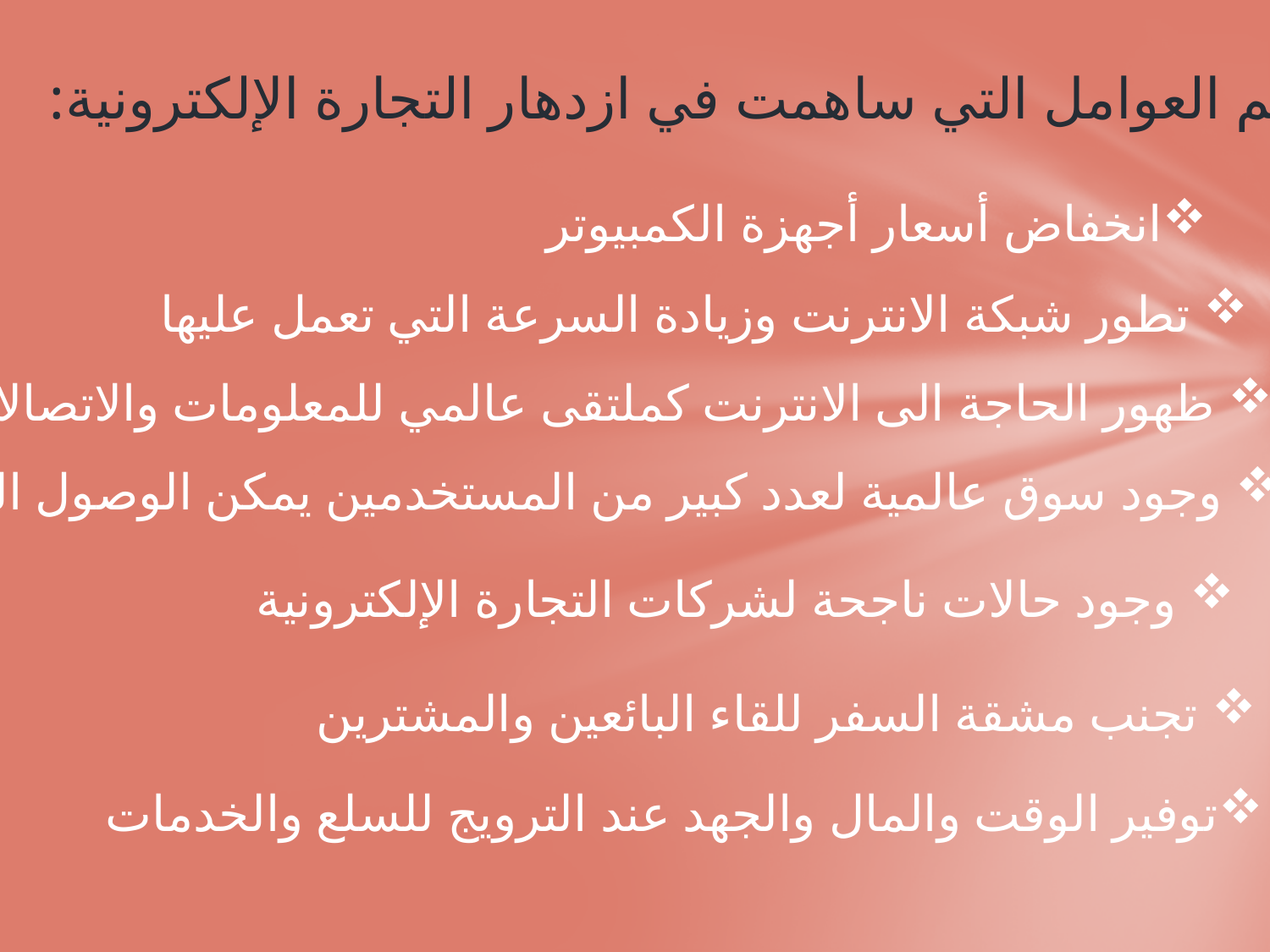

أهم العوامل التي ساهمت في ازدهار التجارة الإلكترونية:
انخفاض أسعار أجهزة الكمبيوتر
 تطور شبكة الانترنت وزيادة السرعة التي تعمل عليها
 ظهور الحاجة الى الانترنت كملتقى عالمي للمعلومات والاتصالات
 وجود سوق عالمية لعدد كبير من المستخدمين يمكن الوصول اليها
 وجود حالات ناجحة لشركات التجارة الإلكترونية
 تجنب مشقة السفر للقاء البائعين والمشترين
توفير الوقت والمال والجهد عند الترويج للسلع والخدمات